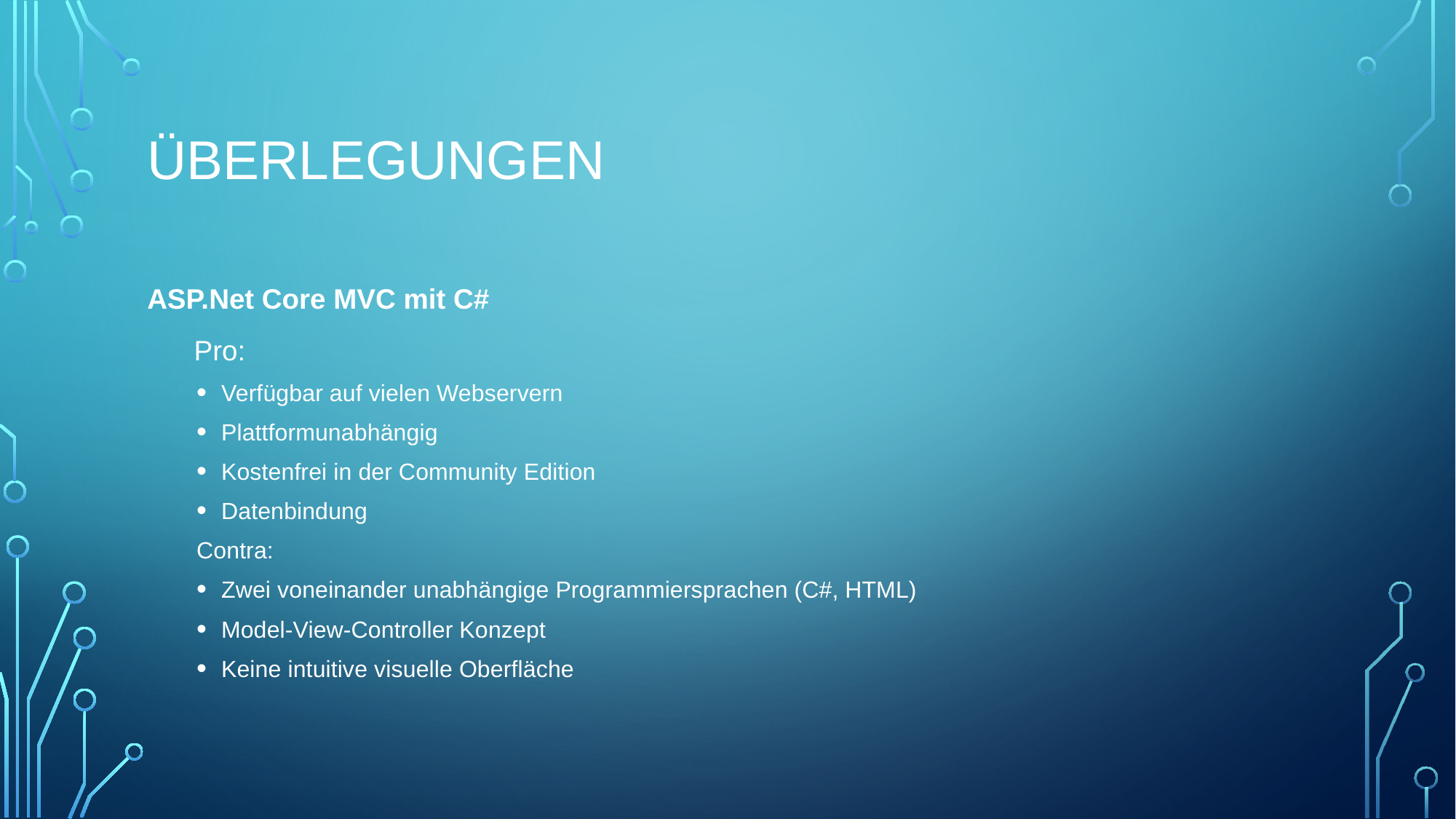

# Überlegungen
ASP.Net Core MVC mit C#
      Pro:
Verfügbar auf vielen Webservern
Plattformunabhängig
Kostenfrei in der Community Edition
Datenbindung
Contra:
Zwei voneinander unabhängige Programmiersprachen (C#, HTML)
Model-View-Controller Konzept
Keine intuitive visuelle Oberfläche